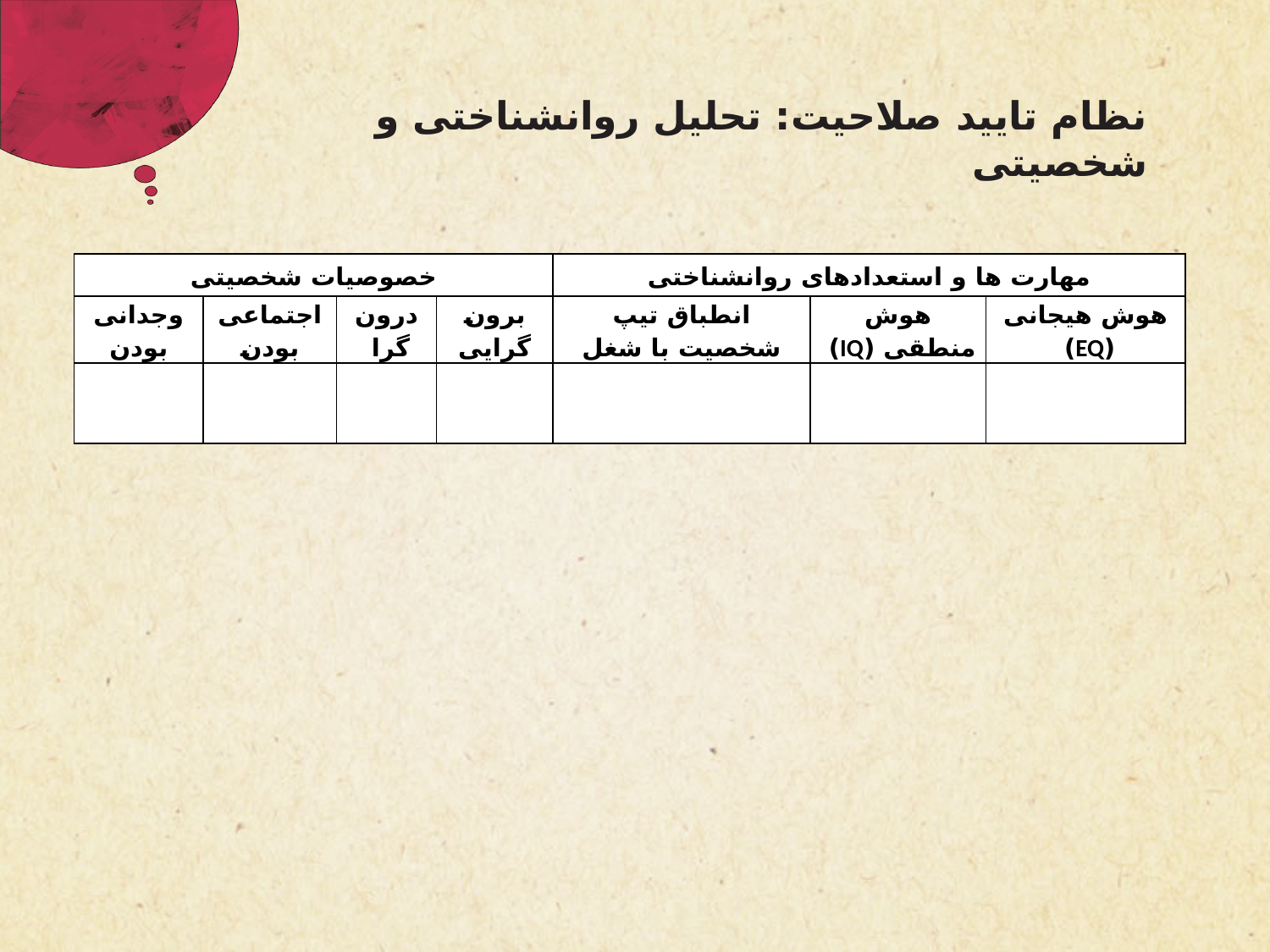

نظام تایید صلاحیت: تحلیل روانشناختی و شخصیتی
| خصوصیات شخصیتی |  |  |  | مهارت ها و استعدادهای روانشناختی |  |  |
| --- | --- | --- | --- | --- | --- | --- |
| وجدانی بودن | اجتماعی بودن | درون گرا | برون گرایی | انطباق تیپ شخصیت با شغل | هوش منطقی (IQ) | هوش هیجانی (EQ) |
|  |  |  |  |  |  |  |